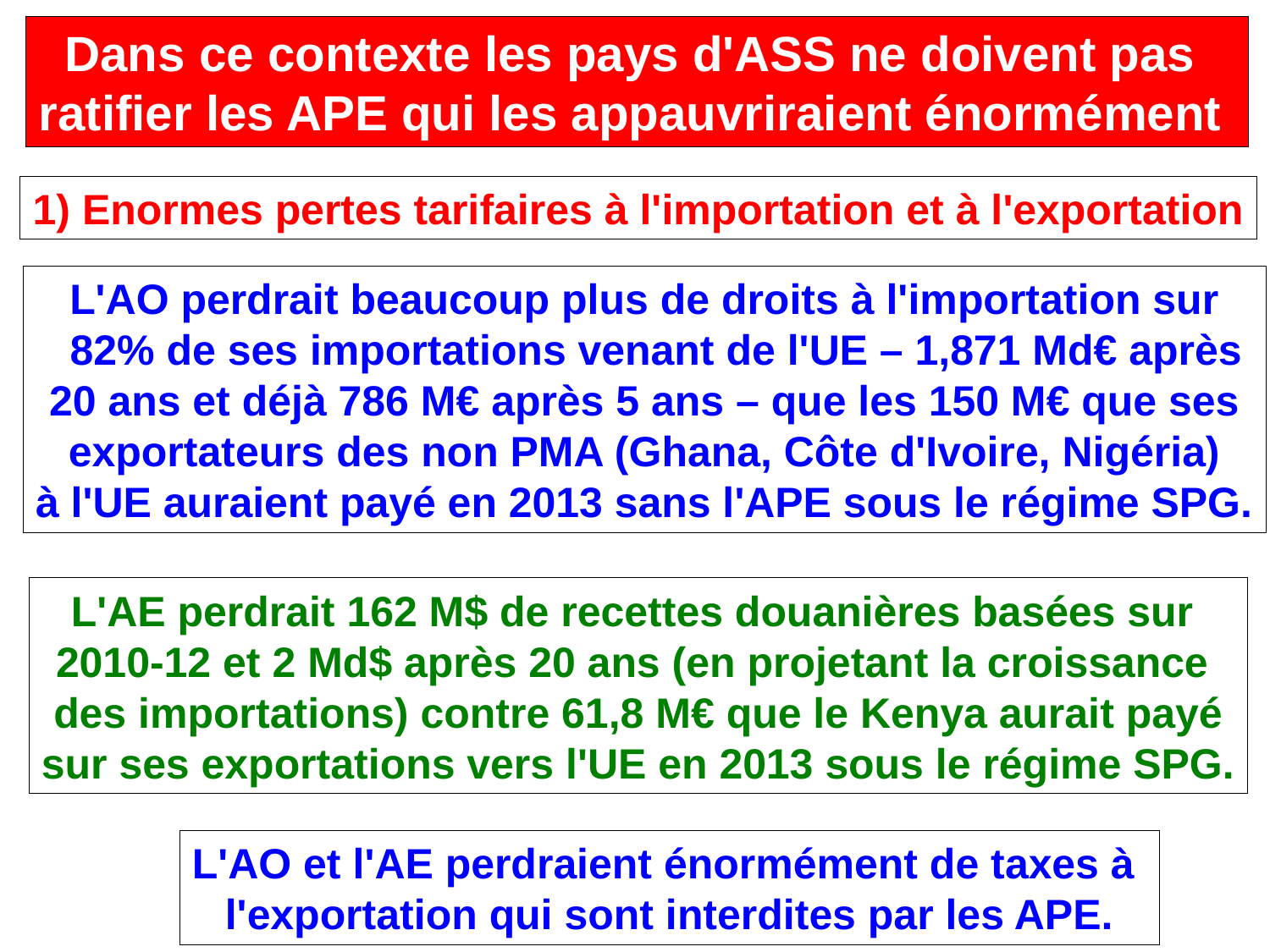

Dans ce contexte les pays d'ASS ne doivent pas
ratifier les APE qui les appauvriraient énormément
1) Enormes pertes tarifaires à l'importation et à l'exportation
L'AO perdrait beaucoup plus de droits à l'importation sur
  82% de ses importations venant de l'UE – 1,871 Md€ après
20 ans et déjà 786 M€ après 5 ans – que les 150 M€ que ses
exportateurs des non PMA (Ghana, Côte d'Ivoire, Nigéria)
à l'UE auraient payé en 2013 sans l'APE sous le régime SPG.
L'AE perdrait 162 M$ de recettes douanières basées sur
2010-12 et 2 Md$ après 20 ans (en projetant la croissance
des importations) contre 61,8 M€ que le Kenya aurait payé
sur ses exportations vers l'UE en 2013 sous le régime SPG.
L'AO et l'AE perdraient énormément de taxes à
l'exportation qui sont interdites par les APE.